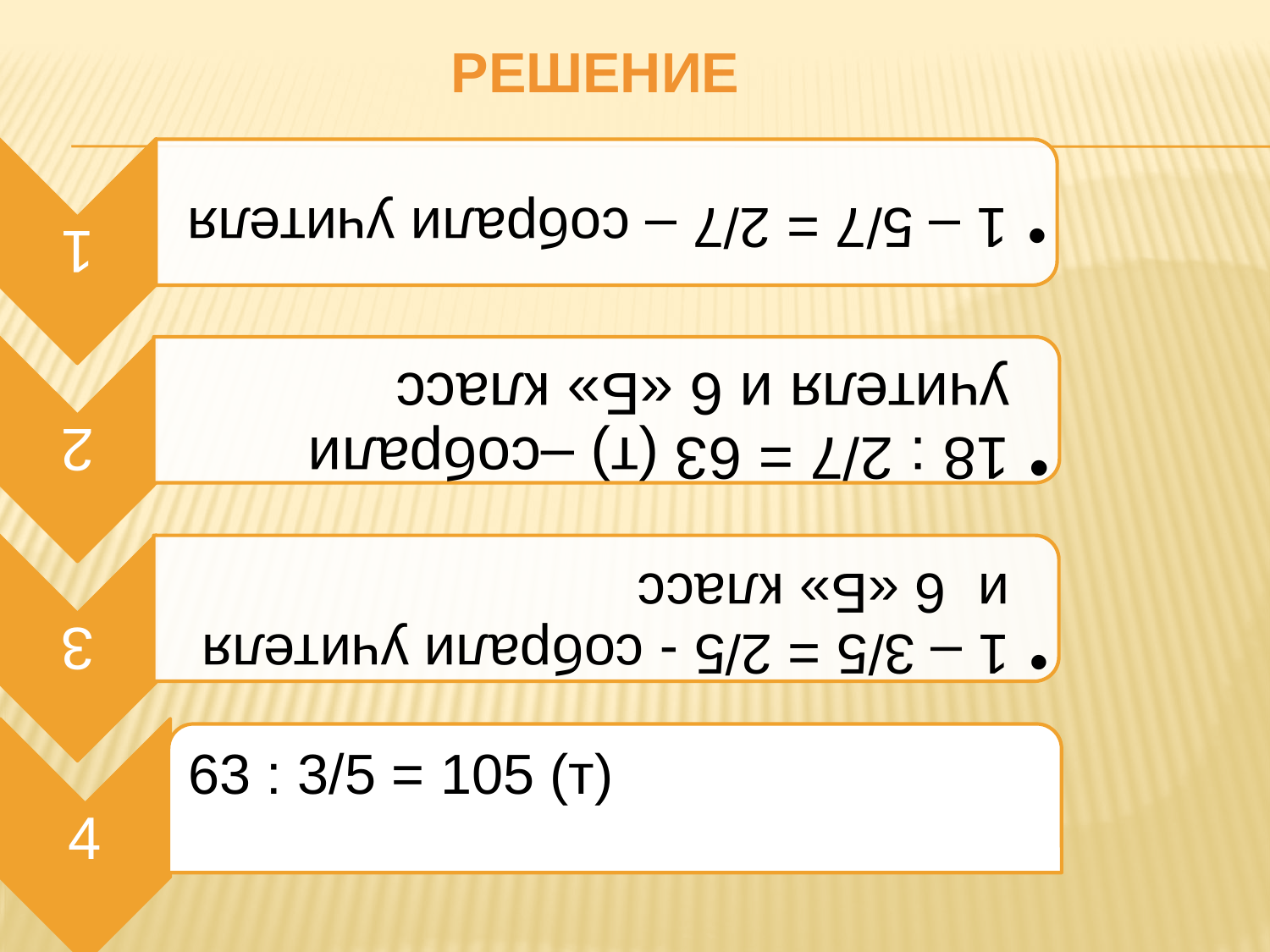

Решение
1
1 – 5/7 = 2/7 – собрали учителя
2
18 : 2/7 = 63 (т) –собрали учителя и 6 «Б» класс
3
1 – 3/5 = 2/5 - собрали учителя и  6 «Б» класс

4
63 : 3/5 = 105 (т)